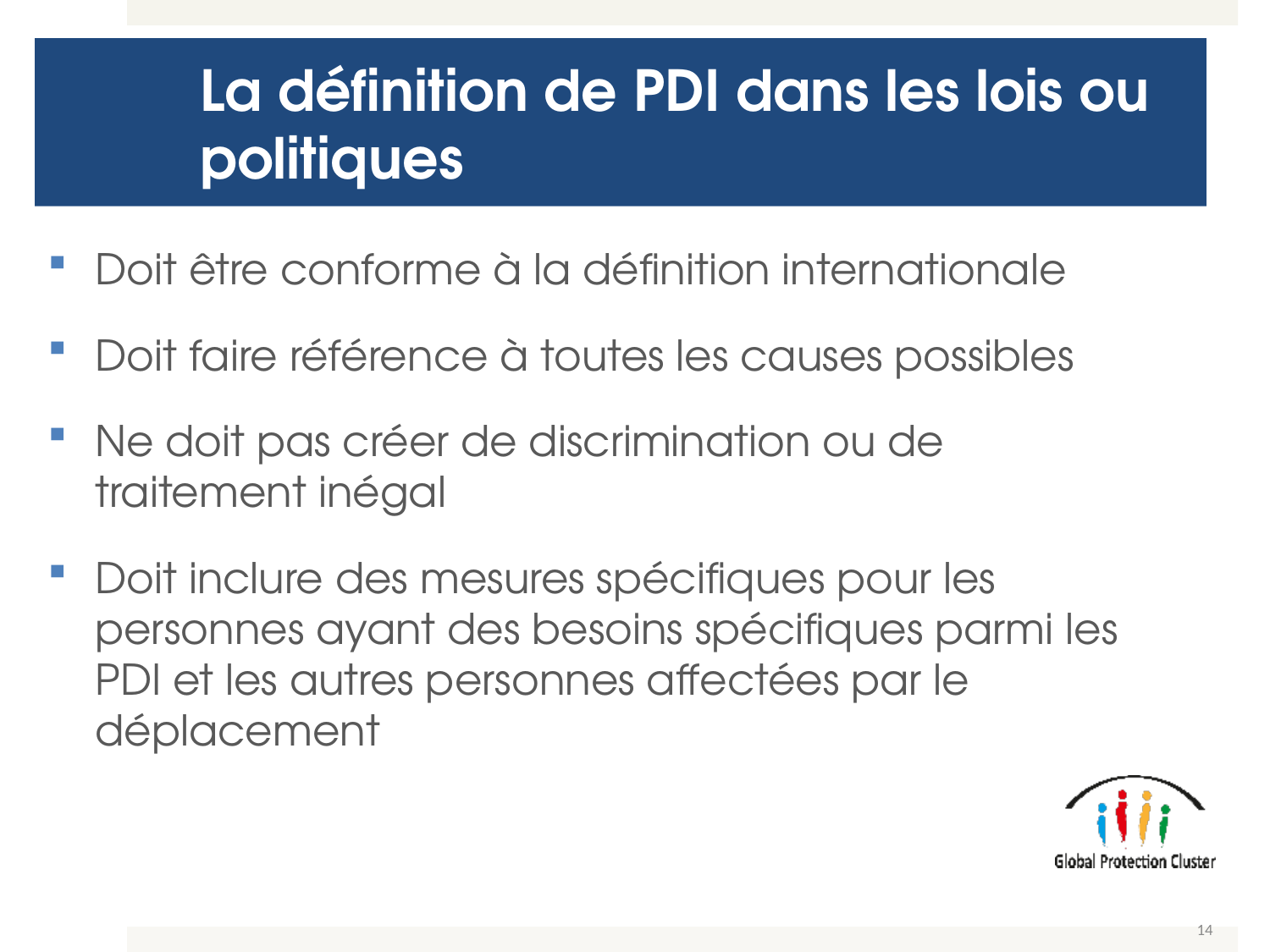

# La définition de PDI dans les lois ou politiques
Doit être conforme à la définition internationale
Doit faire référence à toutes les causes possibles
Ne doit pas créer de discrimination ou de traitement inégal
Doit inclure des mesures spécifiques pour les personnes ayant des besoins spécifiques parmi les PDI et les autres personnes affectées par le déplacement